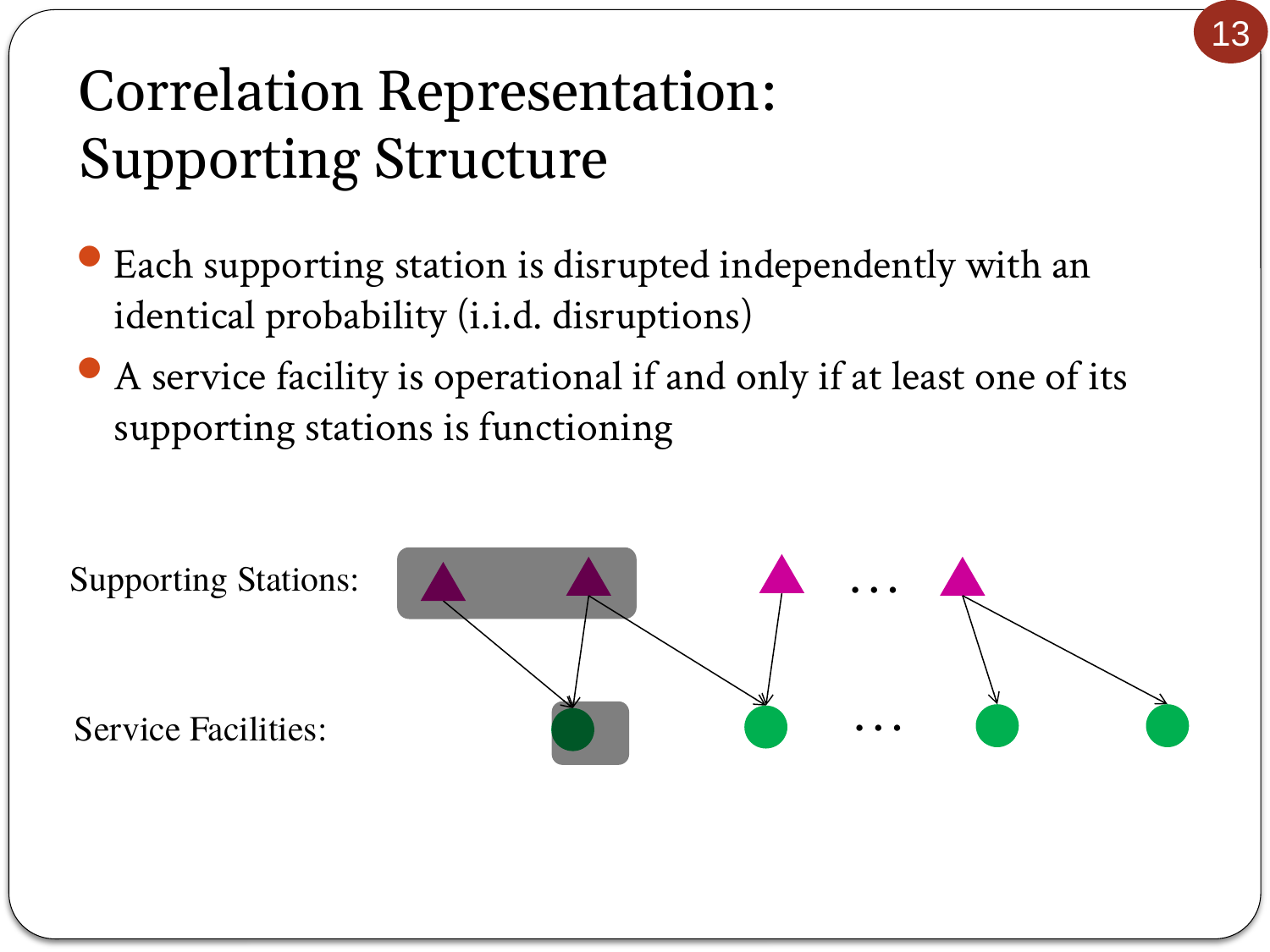

# Correlation Representation: Supporting Structure
Each supporting station is disrupted independently with an identical probability (i.i.d. disruptions)
A service facility is operational if and only if at least one of its supporting stations is functioning
…

Supporting Stations:
…

Service Facilities: